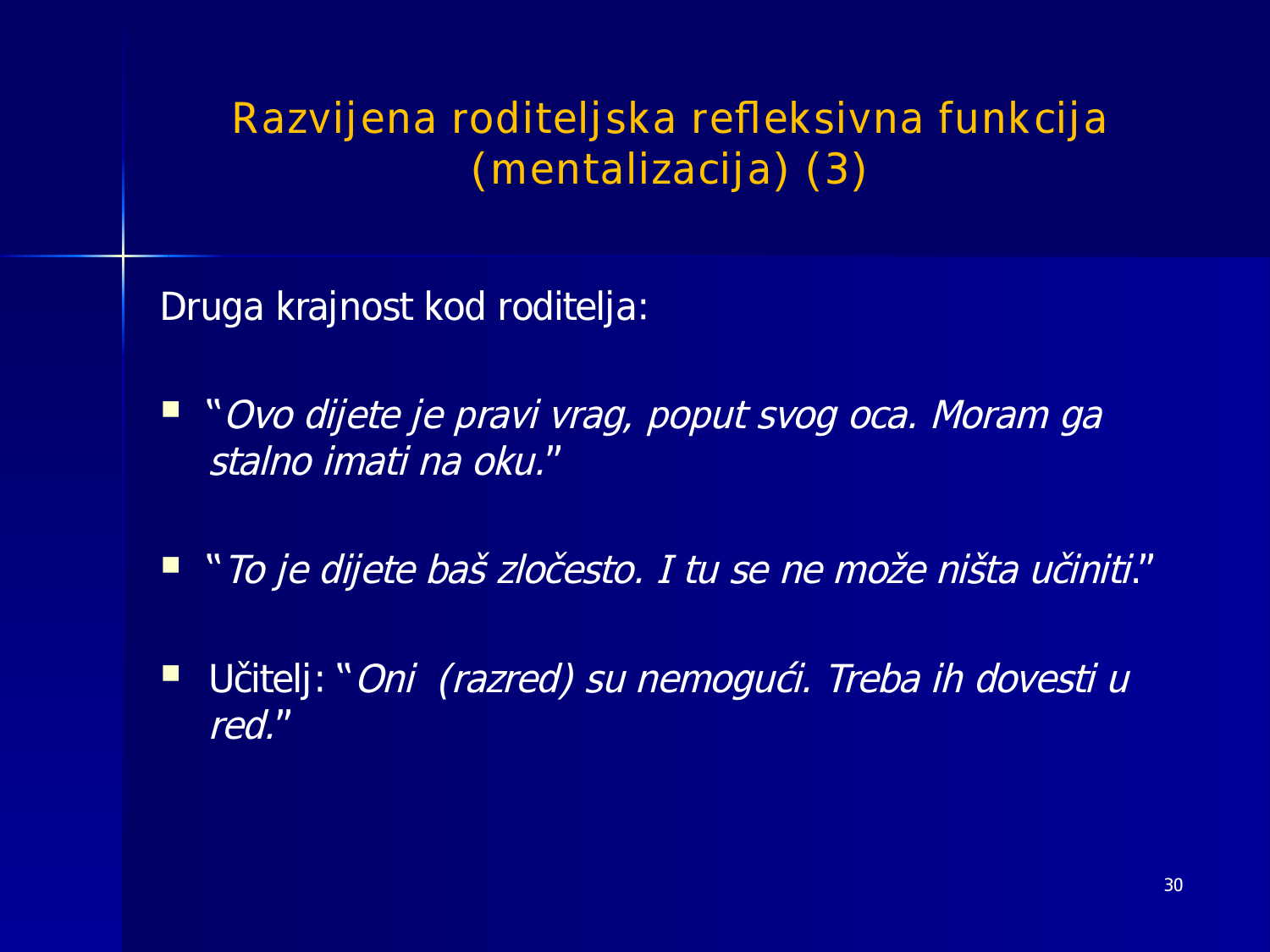

# Razvijena roditeljska refleksivna funkcija (mentalizacija) (3)
Druga krajnost kod roditelja:

“Ovo dijete je pravi vrag, poput svog oca. Moram ga stalno imati na oku.”

“To je dijete baš zločesto. I tu se ne može ništa učiniti.”

Učitelj: “Oni  (razred) su nemogući. Treba ih dovesti u red.”
30